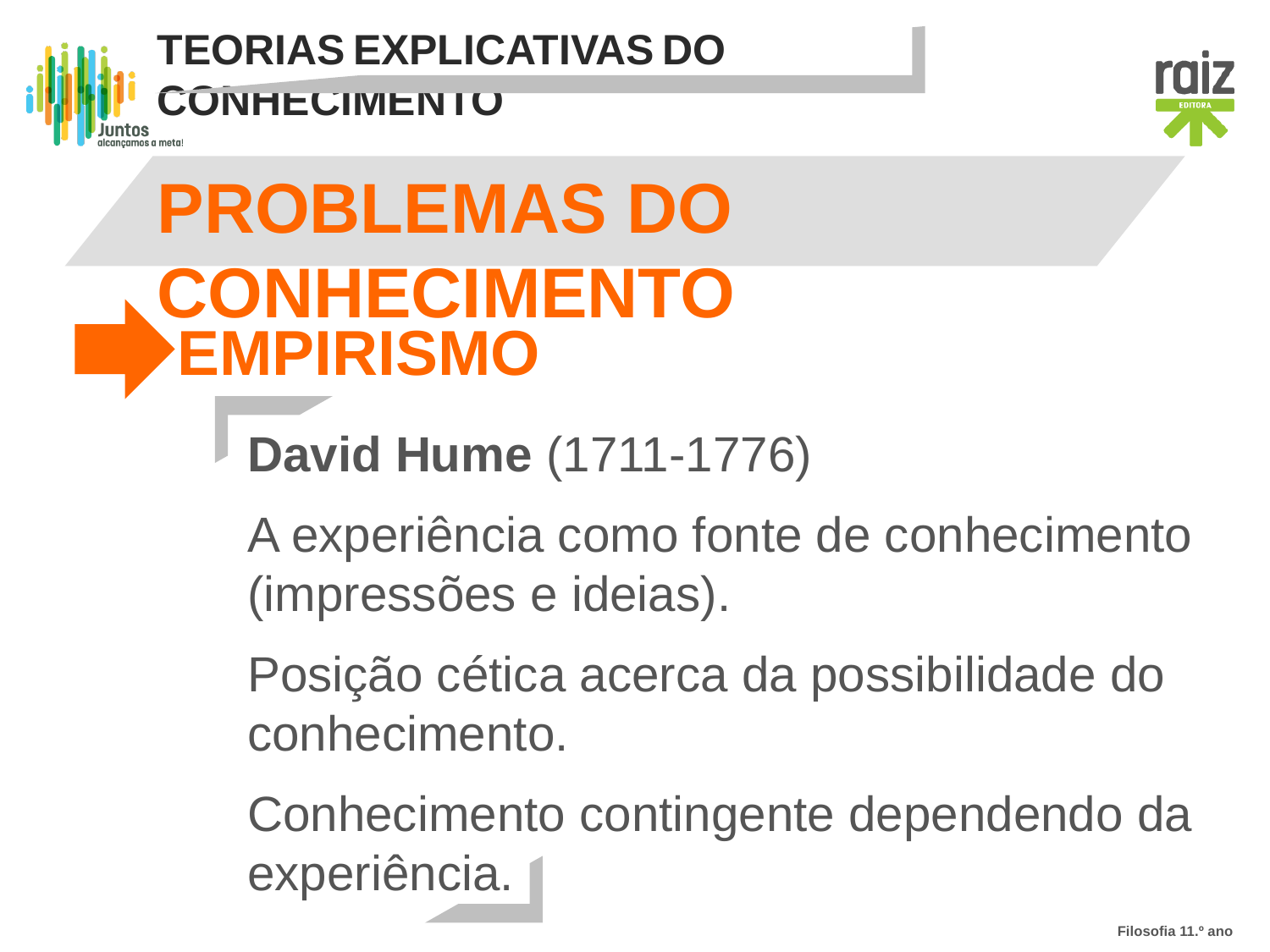

Teorias explicativas do conhecimento

Problemas do conhecimento

Empirismo

David Hume (1711-1776)
A experiência como fonte de conhecimento (impressões e ideias).
Posição cética acerca da possibilidade do conhecimento.
Conhecimento contingente dependendo da experiência.